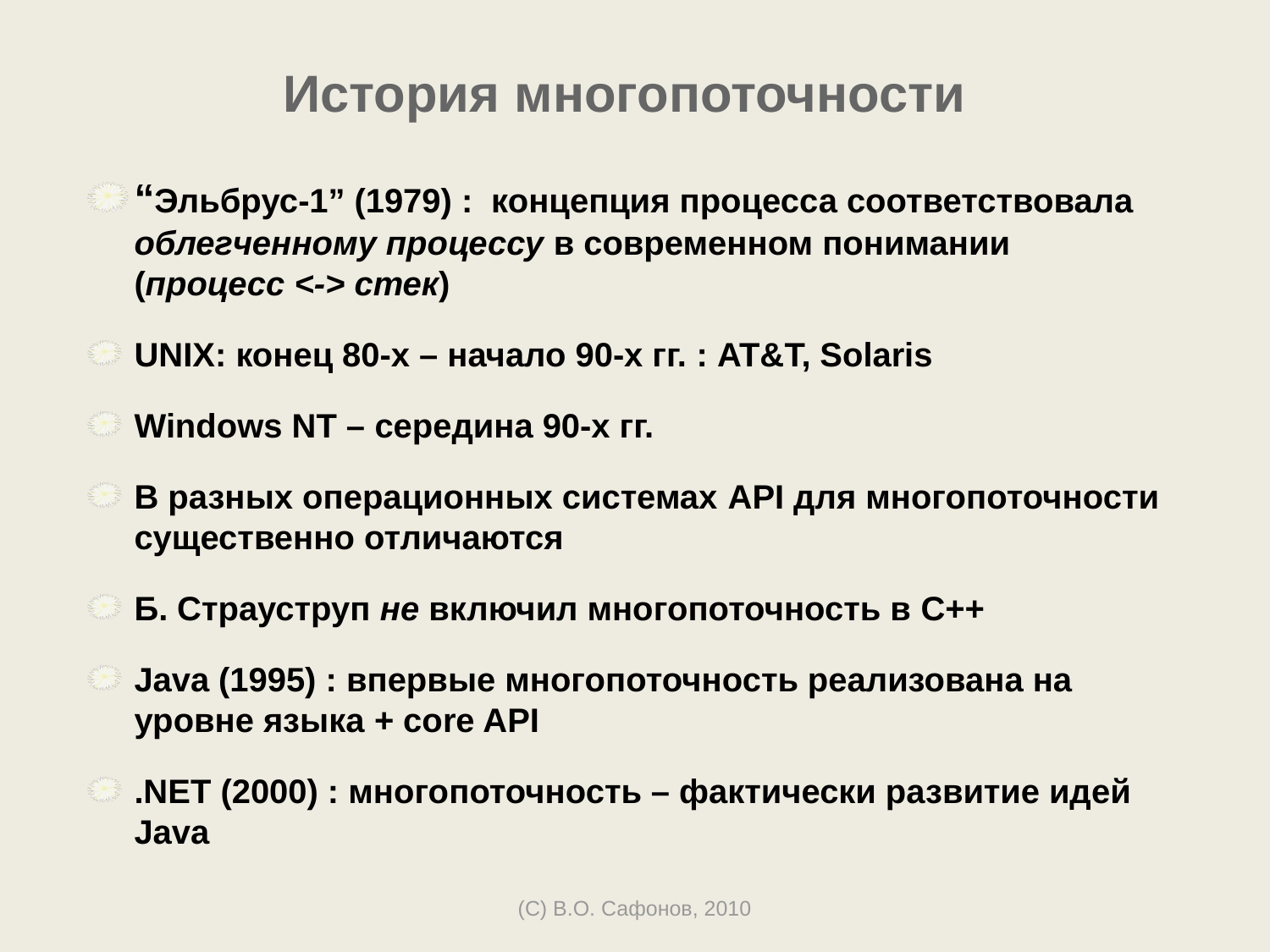

# История многопоточности
“Эльбрус-1” (1979) :  концепция процесса соответствовала облегченному процессу в современном понимании (процесс <-> стек)
UNIX: конец 80-х – начало 90-х гг. : AT&T, Solaris
Windows NT – середина 90-х гг.
В разных операционных системах API для многопоточности существенно отличаются
Б. Страуструп не включил многопоточность в C++
Java (1995) : впервые многопоточность реализована на уровне языка + core API
.NET (2000) : многопоточность – фактически развитие идей Java
(C) В.О. Сафонов, 2010